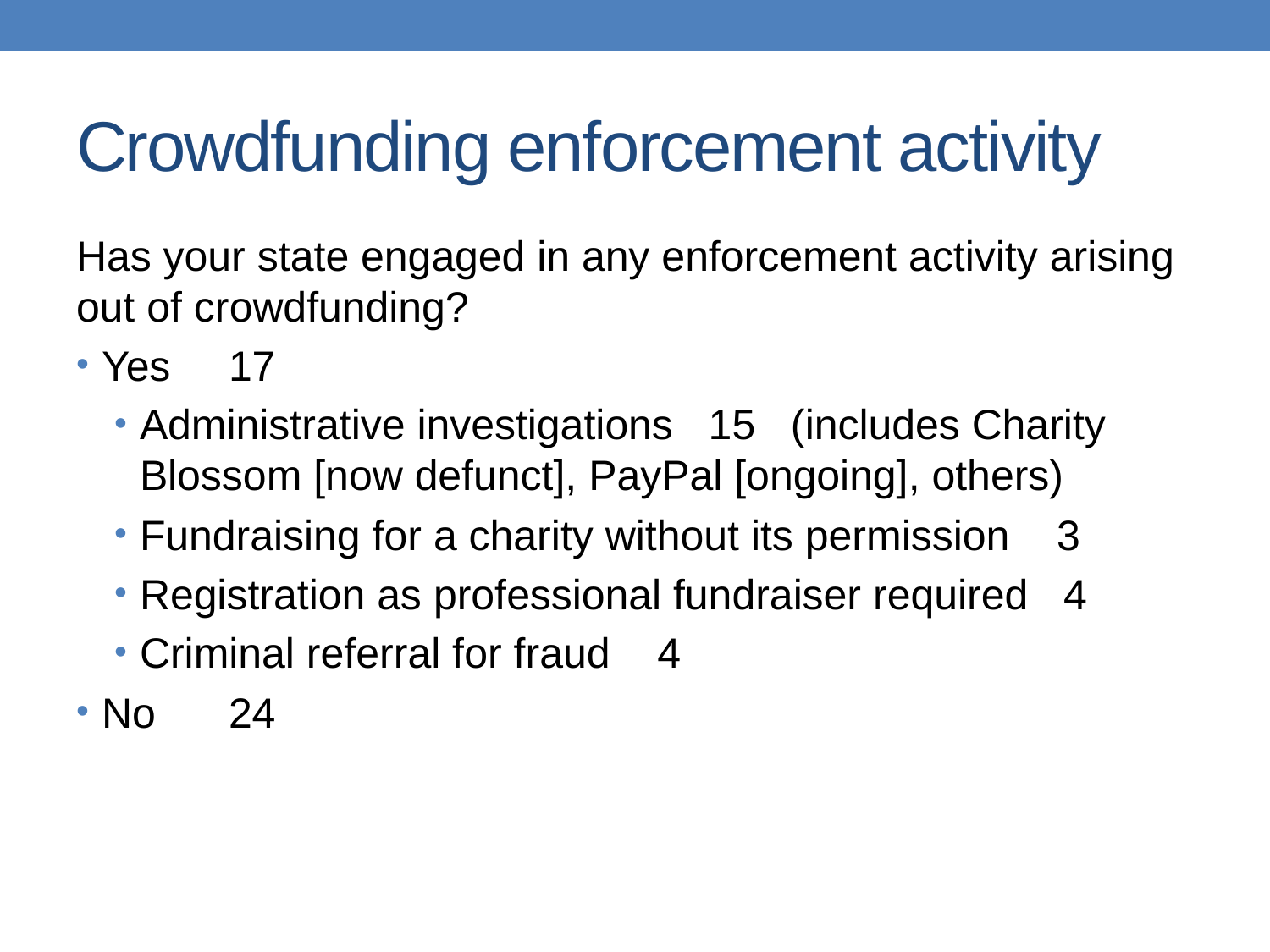

# Crowdfunding enforcement activity
Has your state engaged in any enforcement activity arising out of crowdfunding?
Yes	17
Administrative investigations   15   (includes Charity Blossom [now defunct], PayPal [ongoing], others)
Fundraising for a charity without its permission    3
Registration as professional fundraiser required   4
Criminal referral for fraud    4
No	24